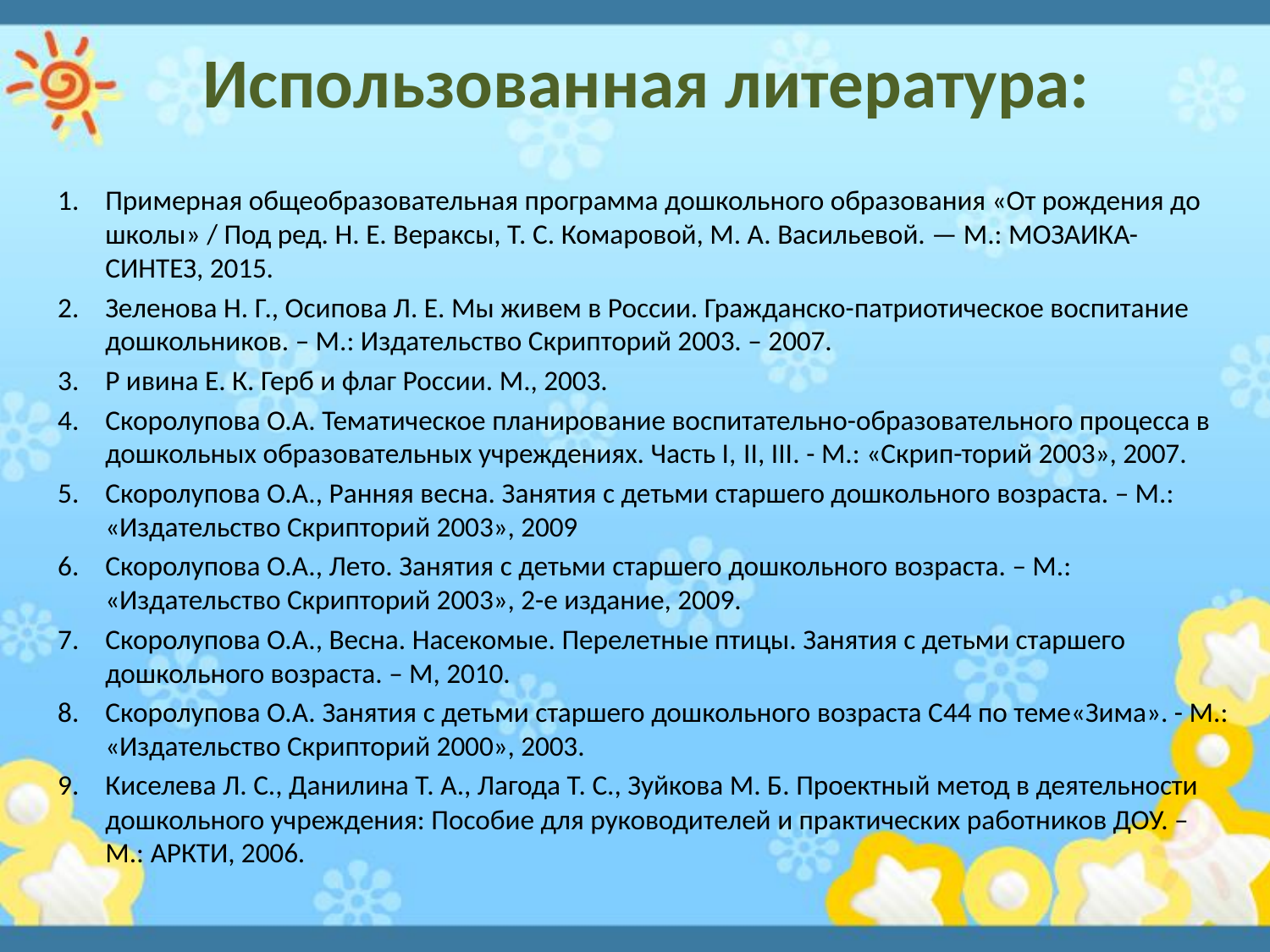

# Использованная литература:
Примерная общеобразовательная программа дошкольного образования «От рождения до школы» / Под ред. Н. Е. Вераксы, Т. С. Комаровой, М. А. Васильевой. — М.: МОЗАИКА-СИНТЕЗ, 2015.
Зеленова Н. Г., Осипова Л. Е. Мы живем в России. Гражданско-патриотическое воспитание дошкольников. – М.: Издательство Скрипторий 2003. – 2007.
Р ивина Е. К. Герб и флаг России. М., 2003.
Скоролупова О.А. Тематическое планирование воспитательно-образовательного процесса в дошкольных образовательных учреждениях. Часть I, II, III. - М.: «Скрип-торий 2003», 2007.
Скоролупова О.А., Ранняя весна. Занятия с детьми старшего дошкольного возраста. – М.: «Издательство Скрипторий 2003», 2009
Скоролупова О.А., Лето. Занятия с детьми старшего дошкольного возраста. – М.: «Издательство Скрипторий 2003», 2-е издание, 2009.
Скоролупова О.А., Весна. Насекомые. Перелетные птицы. Занятия с детьми старшего дошкольного возраста. – М, 2010.
Скоролупова О.А. Занятия с детьми старшего дошкольного возраста С44 по теме«Зима». - М.: «Издательство Скрипторий 2000», 2003.
Киселева Л. С., Данилина Т. А., Лагода Т. С., Зуйкова М. Б. Проектный метод в деятельности дошкольного учреждения: Пособие для руководителей и практических работников ДОУ. – М.: АРКТИ, 2006.